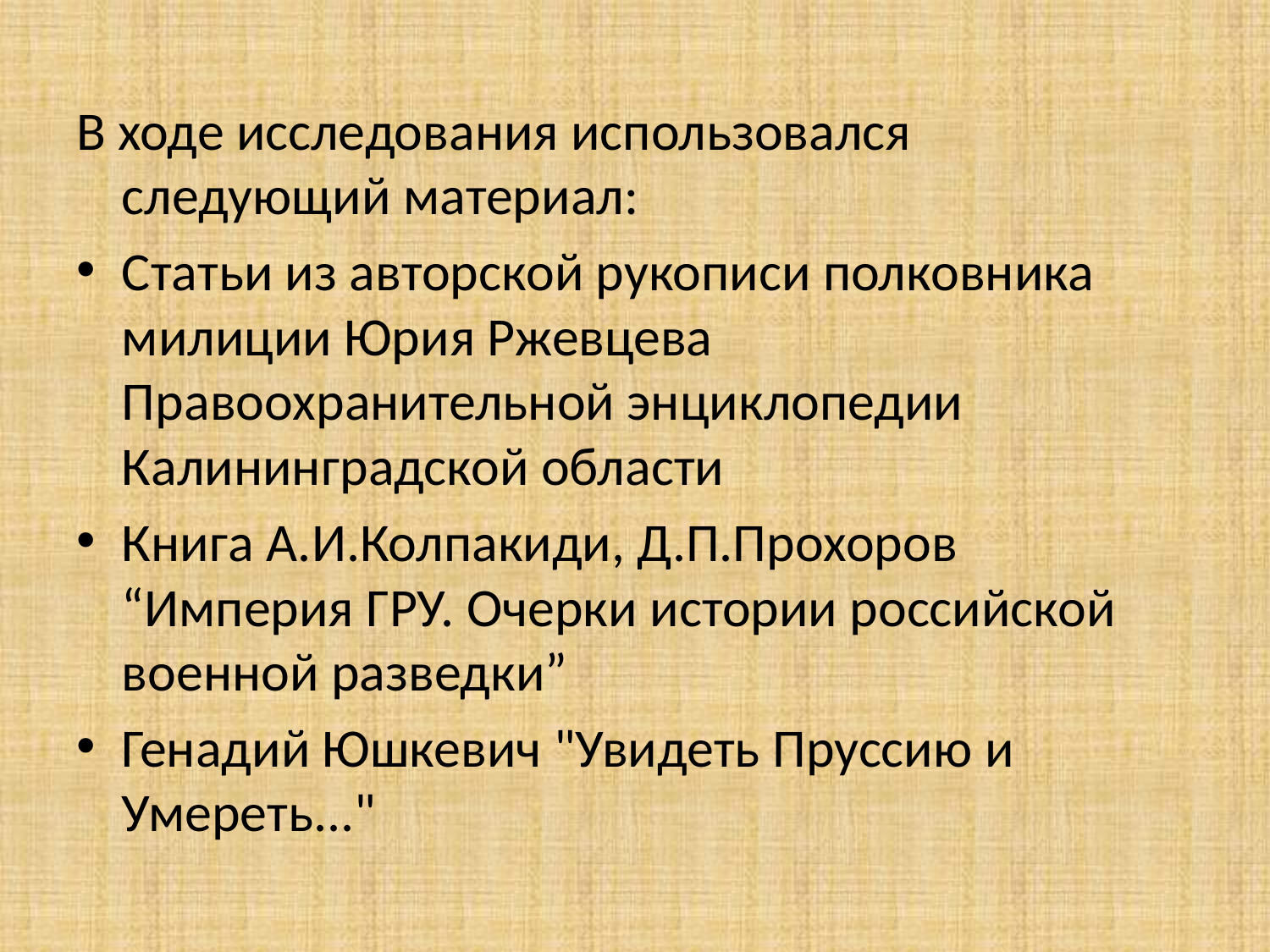

В ходе исследования использовался следующий материал:
Cтатьи из авторской рукописи полковника милиции Юрия Ржевцева Правоохранительной энциклопедии Калининградской области
Книга А.И.Колпакиди, Д.П.Прохоров “Империя ГРУ. Очерки истории российской военной разведки”
Генадий Юшкевич "Увидеть Прусcию и Умереть..."